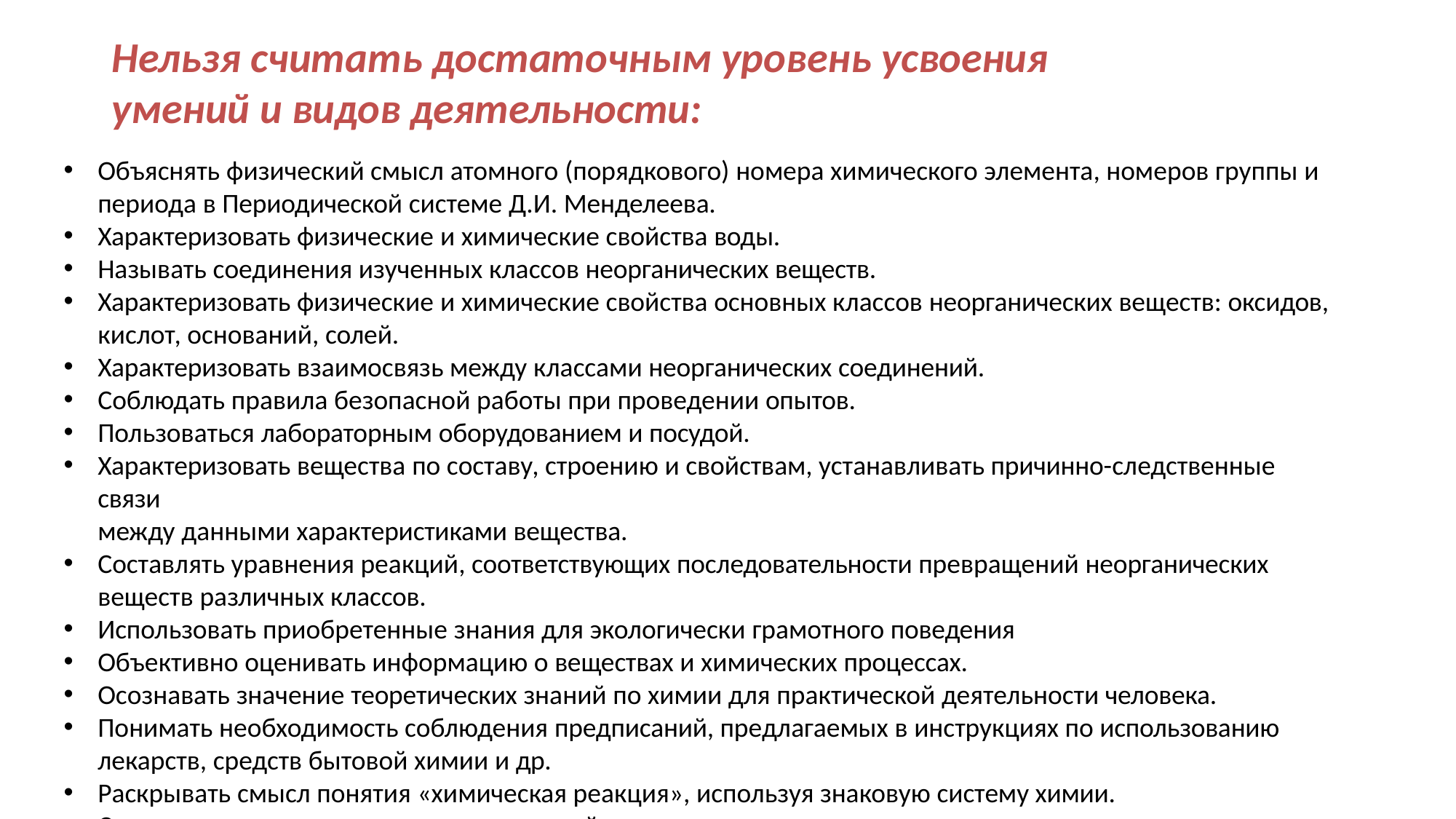

# Нельзя считать достаточным уровень усвоения умений и видов деятельности:
Объяснять физический смысл атомного (порядкового) номера химического элемента, номеров группы и
периода в Периодической системе Д.И. Менделеева.
Характеризовать физические и химические свойства воды.
Называть соединения изученных классов неорганических веществ.
Характеризовать физические и химические свойства основных классов неорганических веществ: оксидов, кислот, оснований, солей.
Характеризовать взаимосвязь между классами неорганических соединений.
Соблюдать правила безопасной работы при проведении опытов.
Пользоваться лабораторным оборудованием и посудой.
Характеризовать вещества по составу, строению и свойствам, устанавливать причинно-следственные связи
между данными характеристиками вещества.
Составлять уравнения реакций, соответствующих последовательности превращений неорганических веществ различных классов.
Использовать приобретенные знания для экологически грамотного поведения
Объективно оценивать информацию о веществах и химических процессах.
Осознавать значение теоретических знаний по химии для практической деятельности человека.
Понимать необходимость соблюдения предписаний, предлагаемых в инструкциях по использованию лекарств, средств бытовой химии и др.
Раскрывать смысл понятия «химическая реакция», используя знаковую систему химии.
Составлять уравнения химических реакций